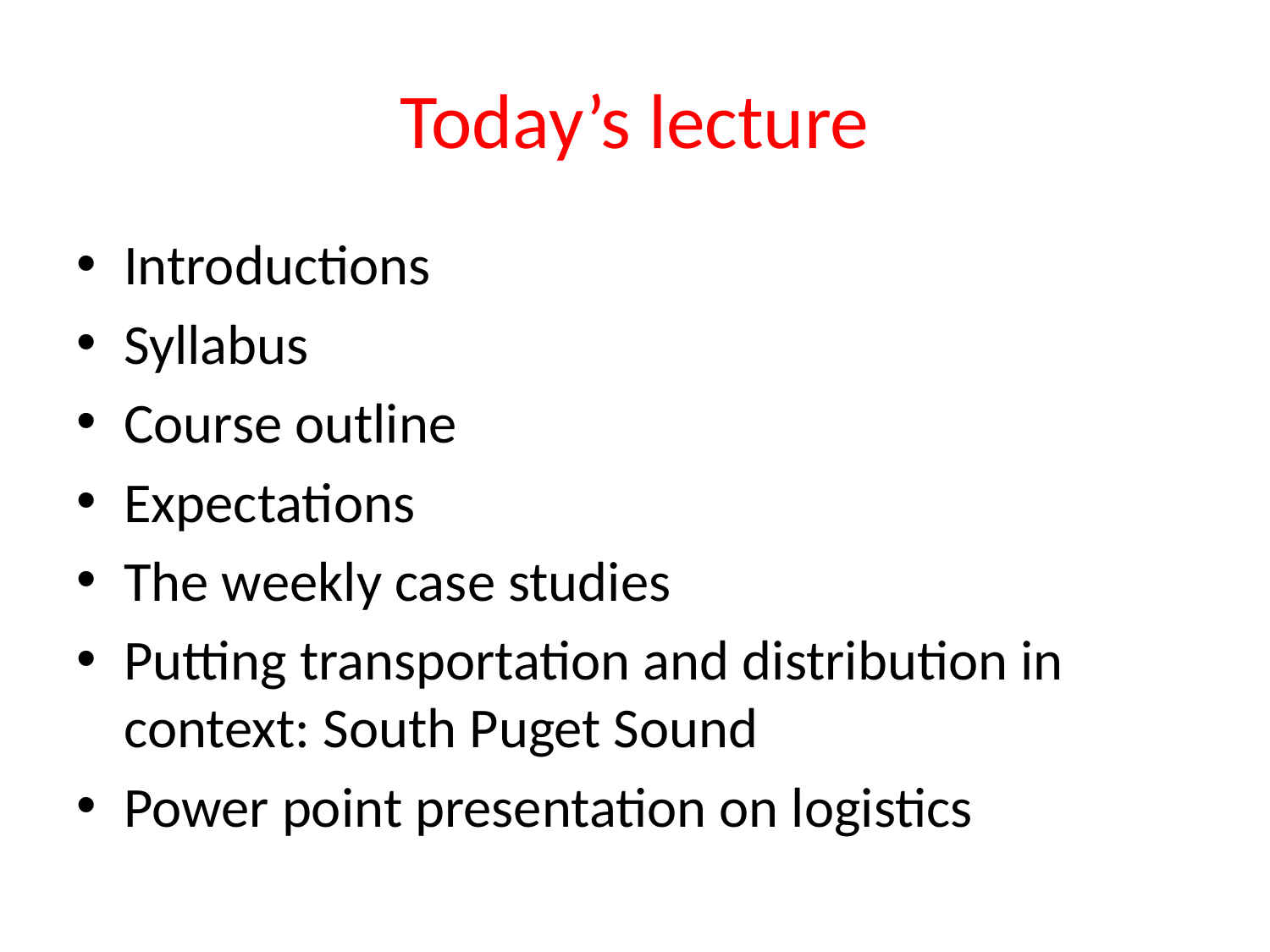

# Today’s lecture
Introductions
Syllabus
Course outline
Expectations
The weekly case studies
Putting transportation and distribution in context: South Puget Sound
Power point presentation on logistics